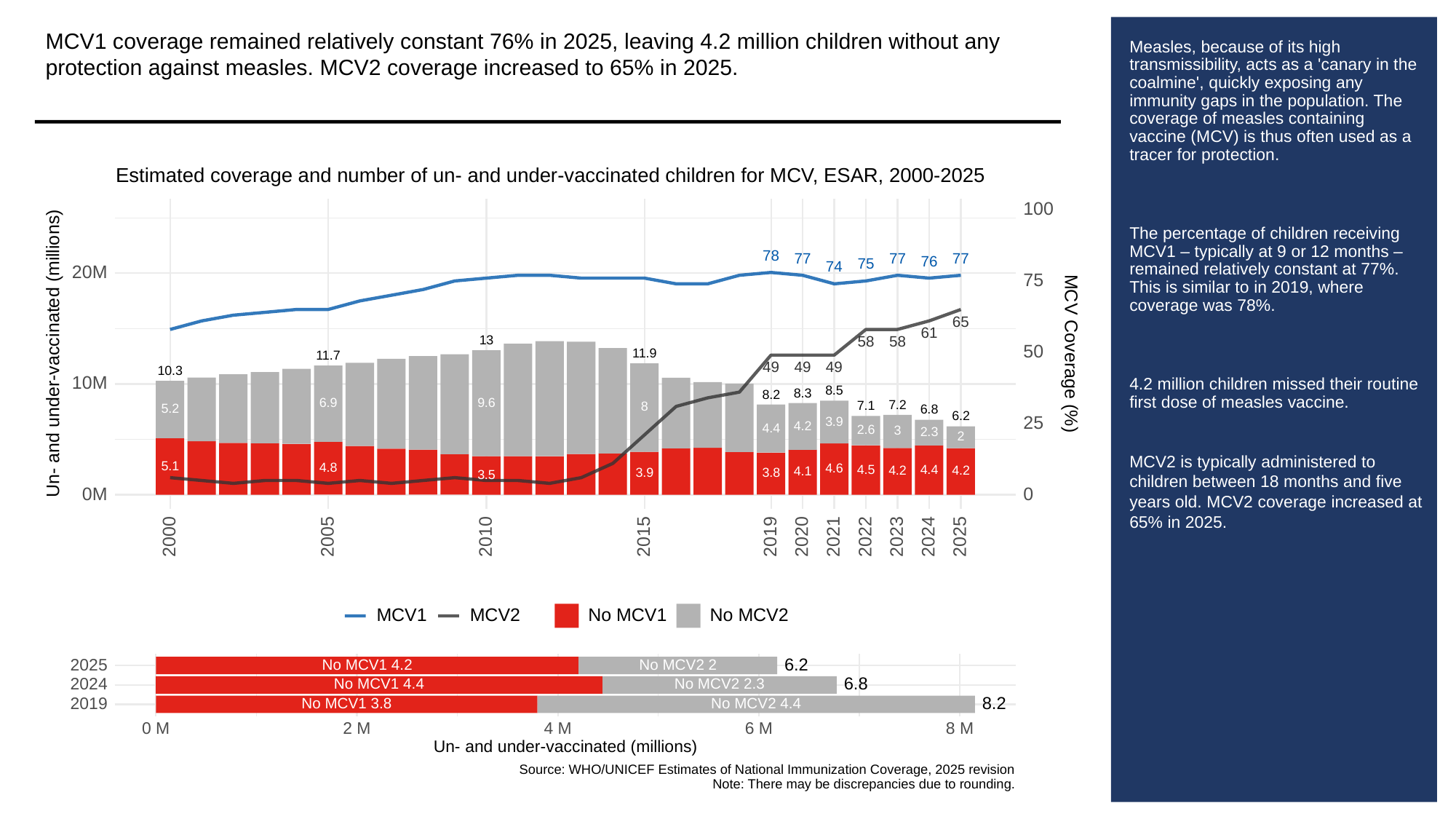

MCV1 coverage remained relatively constant 76% in 2025, leaving 4.2 million children without any protection against measles. MCV2 coverage increased to 65% in 2025.
# Measles, because of its high transmissibility, acts as a 'canary in the coalmine', quickly exposing any immunity gaps in the population. The coverage of measles containing vaccine (MCV) is thus often used as a tracer for protection.

The percentage of children receiving MCV1 – typically at 9 or 12 months – remained relatively constant at 77%. This is similar to in 2019, where coverage was 78%.

4.2 million children missed their routine first dose of measles vaccine.

MCV2 is typically administered to children between 18 months and five years old. MCV2 coverage increased at 65% in 2025.

Estimated coverage and number of un- and under-vaccinated children for MCV, ESAR, 2000-2025

100

78
77
77
77
76
75
74
20M

75

65
61

13
58
58

Un- and under-vaccinated (millions)
MCV Coverage (%)
50

11.9

11.7

49
49
49

10.3

10M

8.5
8.3
8.2
9.6
6.9

7.2
7.1
8

5.2
6.8
6.2

25
3.9

4.2
4.4
2.6

3
2.3
2

5.1
4.8
4.6
4.5
4.4
4.2
4.2
4.1
3.9
3.8
3.5
0M
0

2023
2000
2005
2010
2015
2019
2020
2021
2022
2024
2025

MCV1
MCV2
No MCV1
No MCV2

6.2
2025
No MCV1 4.2
No MCV2 2

6.8
2024
No MCV2 2.3
No MCV1 4.4

8.2
2019
No MCV1 3.8
No MCV2 4.4

0 M
6 M
8 M
2 M
4 M
Un- and under-vaccinated (millions)
Source: WHO/UNICEF Estimates of National Immunization Coverage, 2025 revision
Note: There may be discrepancies due to rounding.